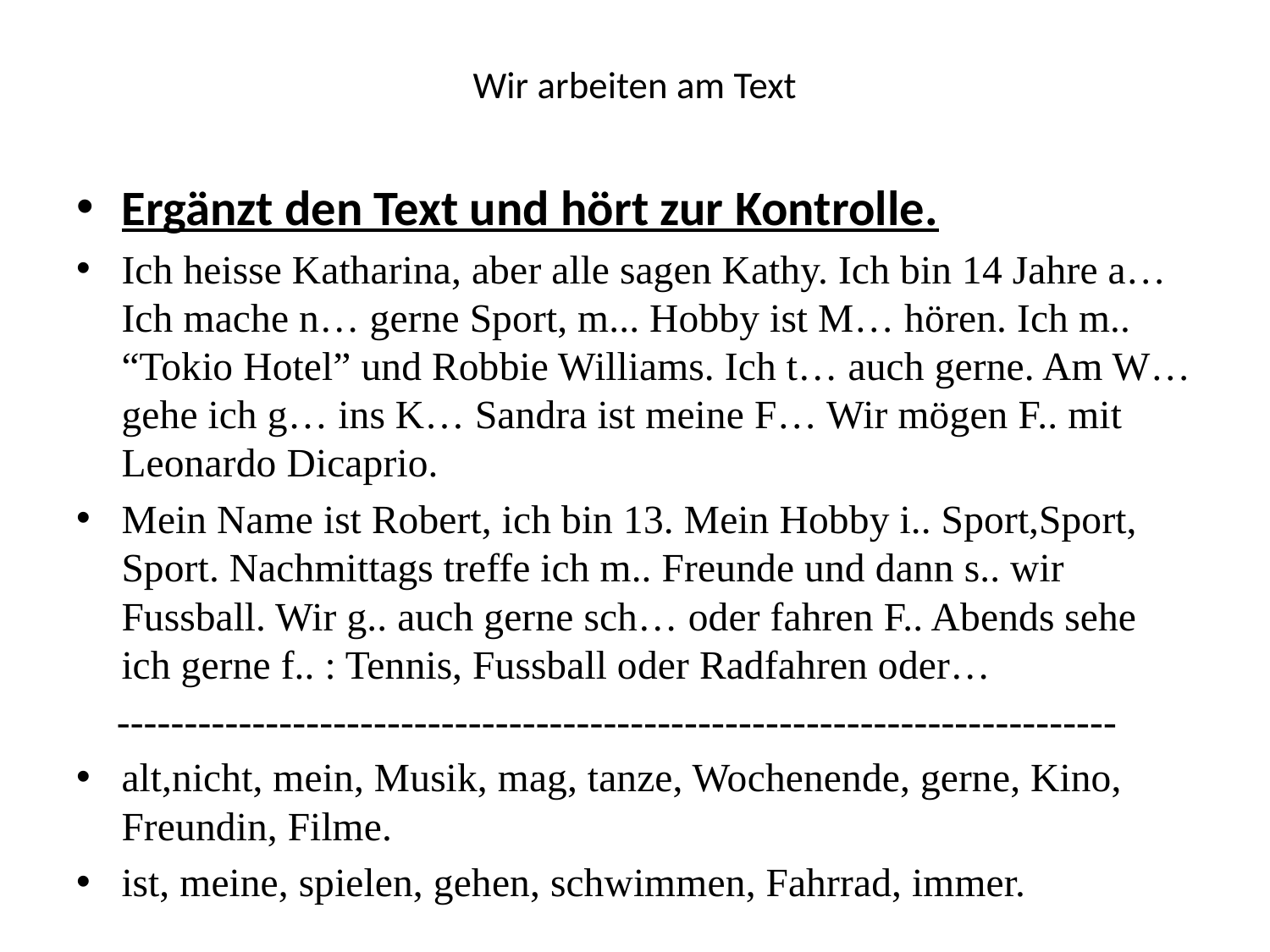

# Wir arbeiten am Text
Ergänzt den Text und hört zur Kontrolle.
Ich heisse Katharina, aber alle sagen Kathy. Ich bin 14 Jahre a… Ich mache n… gerne Sport, m... Hobby ist M… hören. Ich m.. “Tokio Hotel” und Robbie Williams. Ich t… auch gerne. Am W… gehe ich g… ins K… Sandra ist meine F… Wir mögen F.. mit Leonardo Dicaprio.
Mein Name ist Robert, ich bin 13. Mein Hobby i.. Sport,Sport, Sport. Nachmittags treffe ich m.. Freunde und dann s.. wir Fussball. Wir g.. auch gerne sch… oder fahren F.. Abends sehe ich gerne f.. : Tennis, Fussball oder Radfahren oder…
    --------------------------------------------------------------------------
alt,nicht, mein, Musik, mag, tanze, Wochenende, gerne, Kino, Freundin, Filme.
ist, meine, spielen, gehen, schwimmen, Fahrrad, immer.